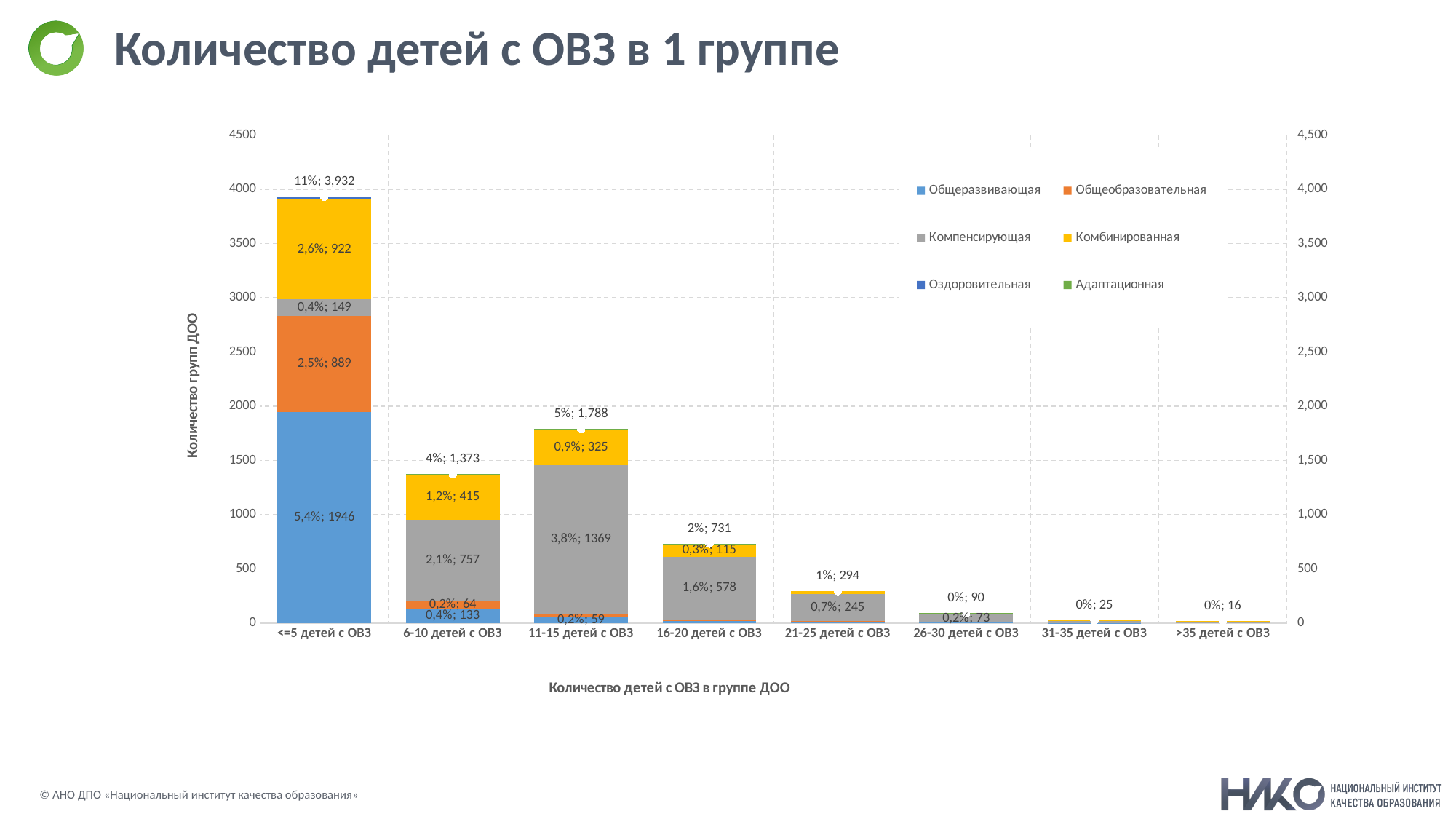

# Количество детей с ОВЗ в 1 группе

### Chart

| Category | Общеразвивающая | Общеобразовательная | Компенсирующая | Комбинированная | Оздоровительная | Адаптационная |  |
|---|---|---|---|---|---|---|---|
| <=5 детей с ОВЗ | 1946.0 | 889.0 | 149.0 | 922.0 | 22.0 | 4.0 | 3932.0 |
| 6-10 детей с ОВЗ | 133.0 | 64.0 | 757.0 | 415.0 | 0.0 | 4.0 | 1373.0 |
| 11-15 детей с ОВЗ | 59.0 | 29.0 | 1369.0 | 325.0 | 1.0 | 5.0 | 1788.0 |
| 16-20 детей с ОВЗ | 18.0 | 15.0 | 578.0 | 115.0 | 1.0 | 4.0 | 731.0 |
| 21-25 детей с ОВЗ | 16.0 | 5.0 | 245.0 | 28.0 | 0.0 | 0.0 | 294.0 |
| 26-30 детей с ОВЗ | 4.0 | 0.0 | 73.0 | 12.0 | 0.0 | 1.0 | 90.0 |
| 31-35 детей с ОВЗ | 1.0 | 0.0 | 21.0 | 3.0 | 0.0 | 0.0 | 25.0 |
| >35 детей с ОВЗ | 0.0 | 0.0 | 14.0 | 2.0 | 0.0 | 0.0 | 16.0 |